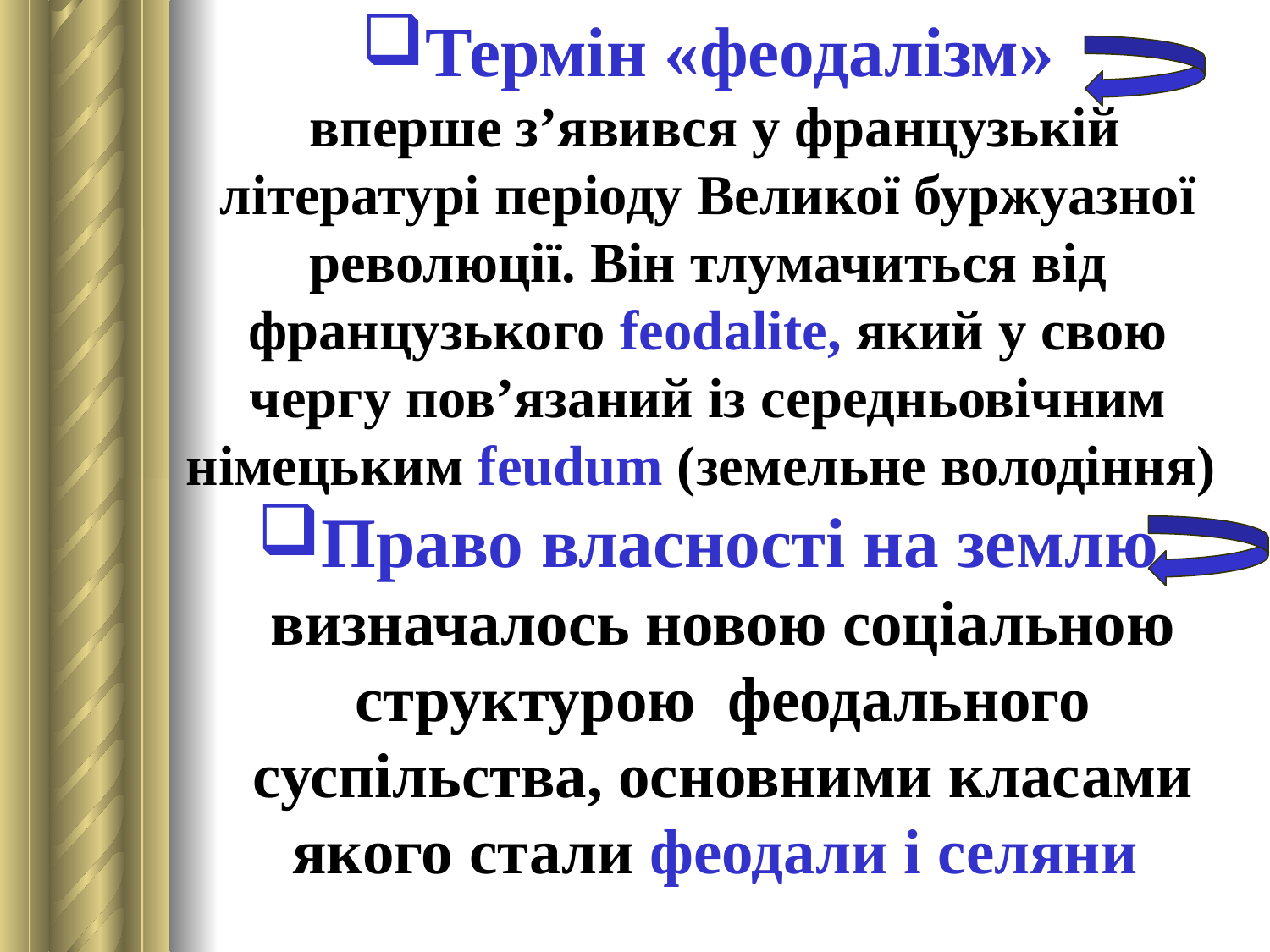

Термін «феодалізм»
 вперше з’явився у французькій літературі періоду Великої буржуазної революції. Він тлумачиться від французького feodalite, який у свою чергу пов’язаний із середньовічним німецьким feudum (земельне володіння)
Право власності на землю визначалось новою соціальною структурою  феодального суспільства, основними класами якого стали феодали і селяни